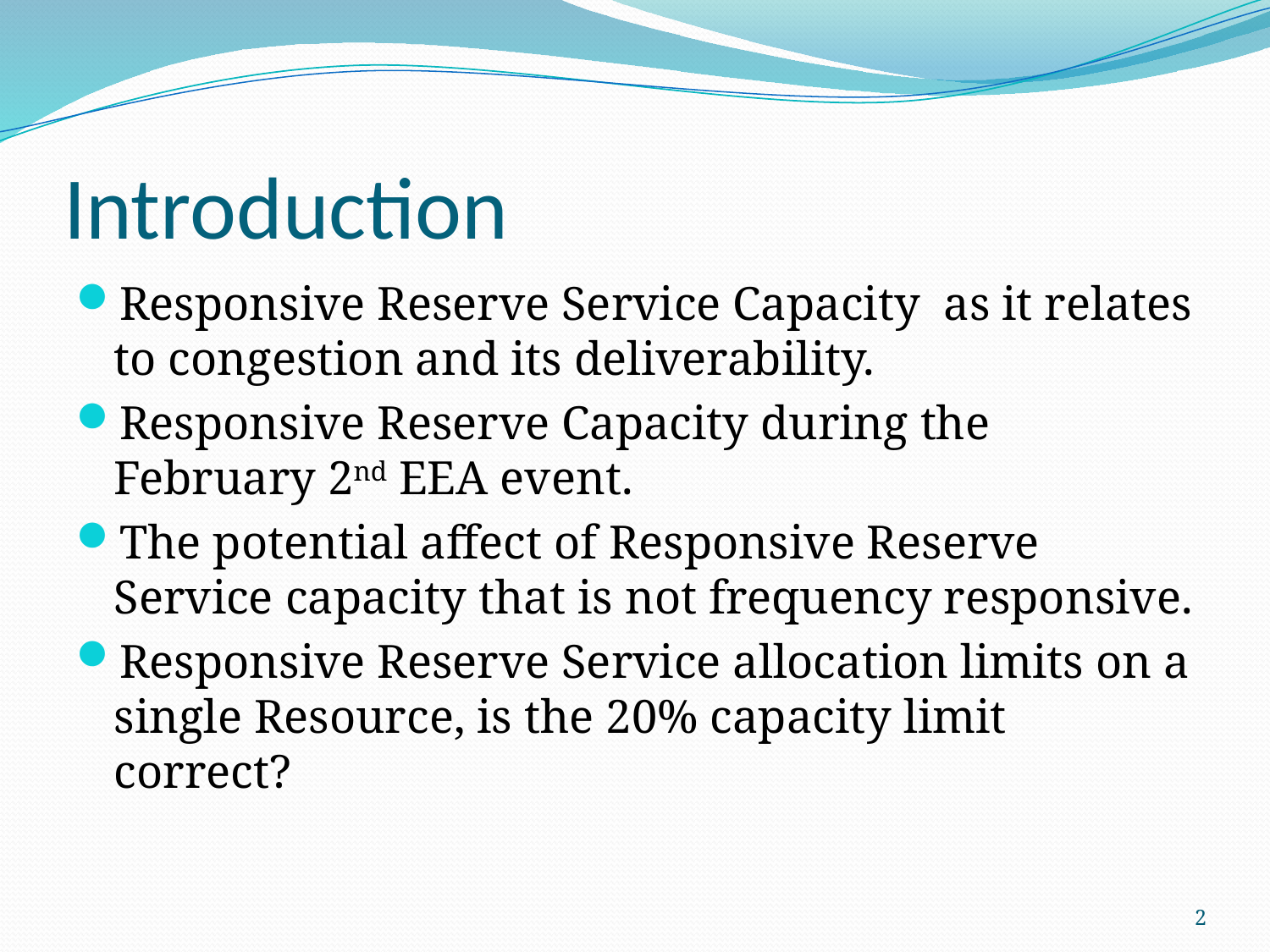

# Introduction
Responsive Reserve Service Capacity  as it relates to congestion and its deliverability.
Responsive Reserve Capacity during the February 2nd EEA event.
The potential affect of Responsive Reserve Service capacity that is not frequency responsive.
Responsive Reserve Service allocation limits on a single Resource, is the 20% capacity limit correct?

2